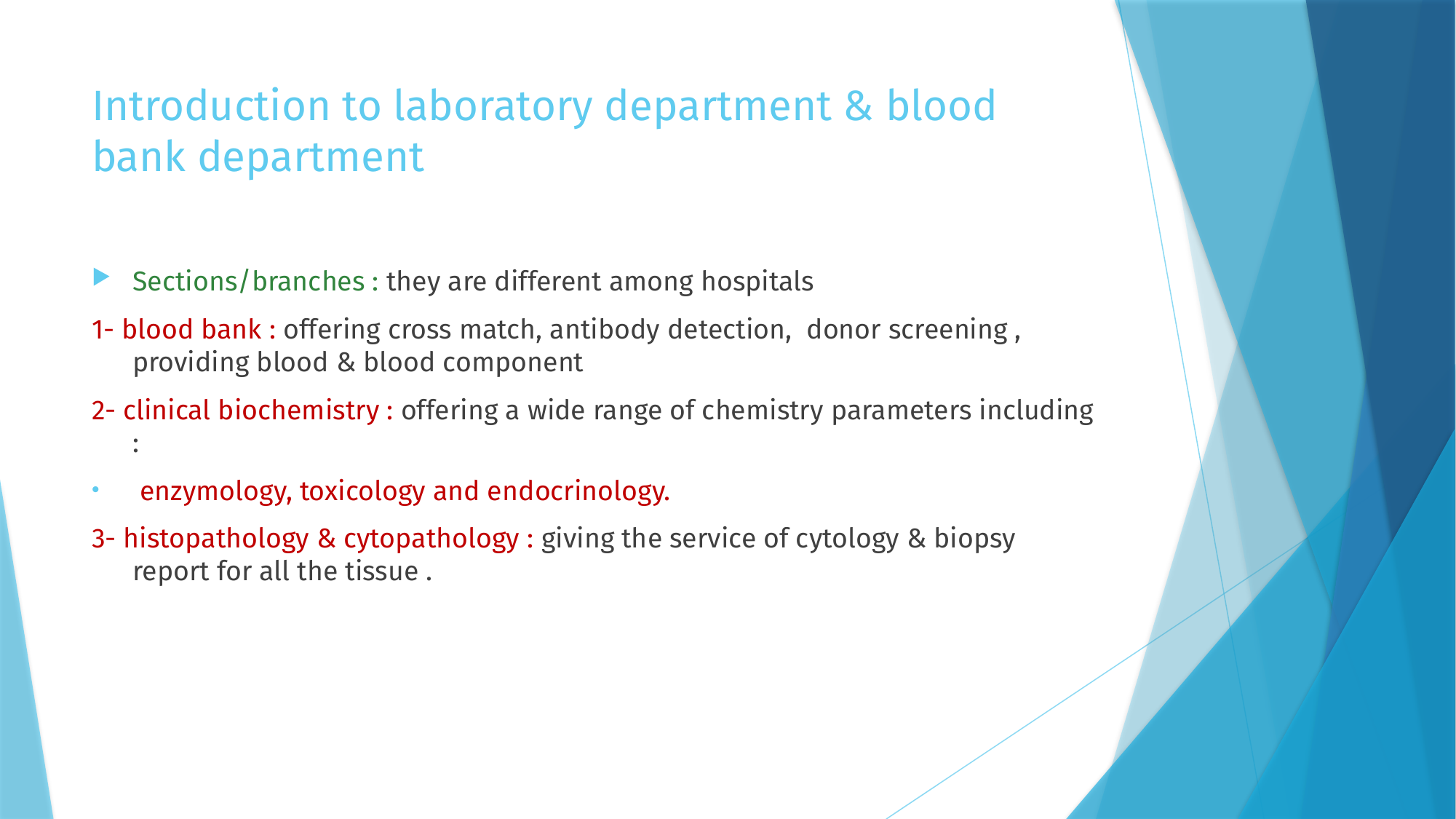

# Introduction to laboratory department & blood bank department
Sections/branches : they are different among hospitals
1- blood bank : offering cross match, antibody detection,  donor screening , providing blood & blood component
2- clinical biochemistry : offering a wide range of chemistry parameters including :
 enzymology, toxicology and endocrinology.
3- histopathology & cytopathology : giving the service of cytology & biopsy report for all the tissue .